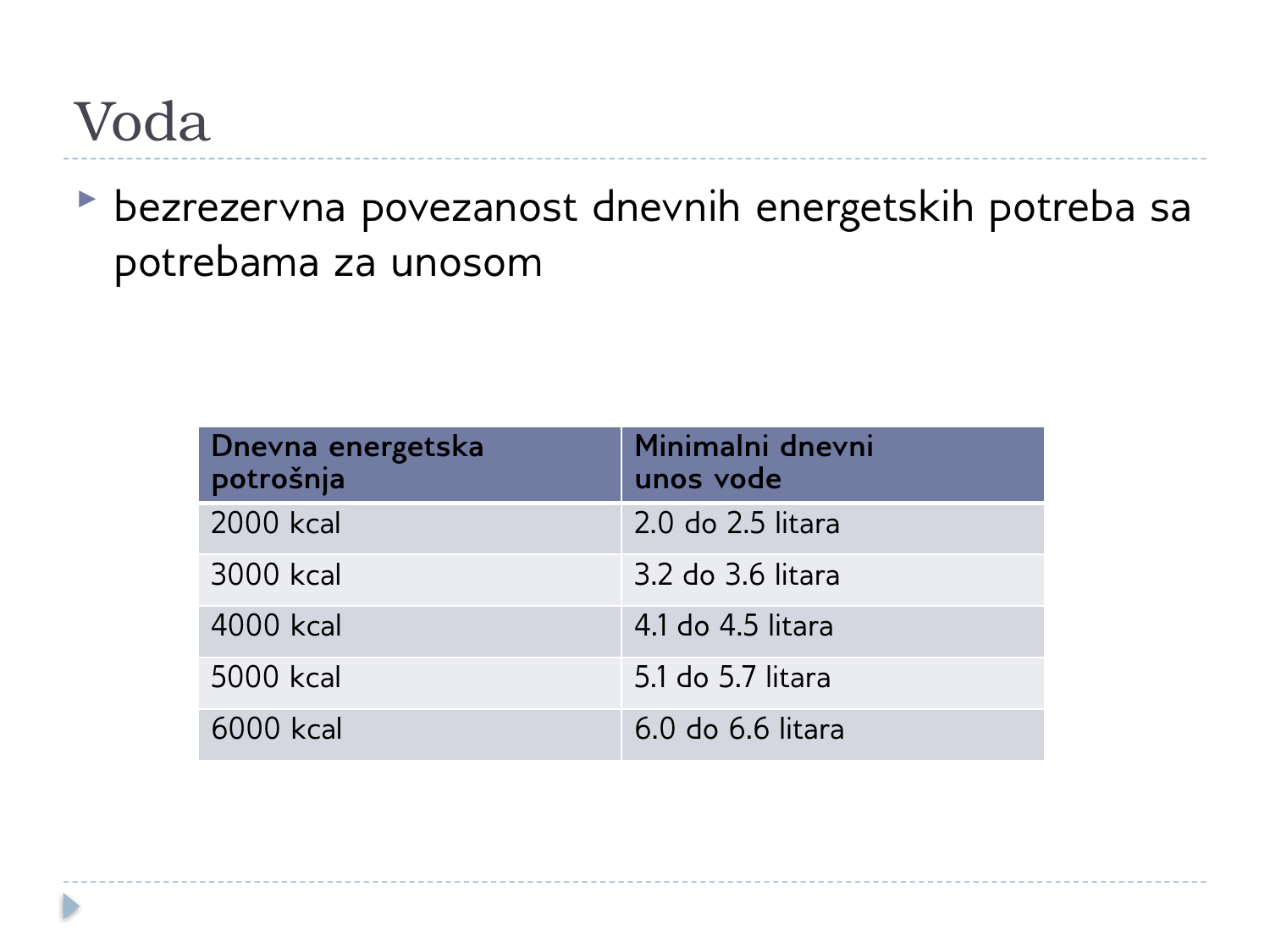

# Voda
bezrezervna povezanost dnevnih energetskih potreba sa potrebama za unosom

| Dnevna energetska potrošnja | Minimalni dnevni unos vode |
| --- | --- |
| 2000 kcal | 2.0 do 2.5 litara |
| 3000 kcal | 3.2 do 3.6 litara |
| 4000 kcal | 4.1 do 4.5 litara |
| 5000 kcal | 5.1 do 5.7 litara |
| 6000 kcal | 6.0 do 6.6 litara |